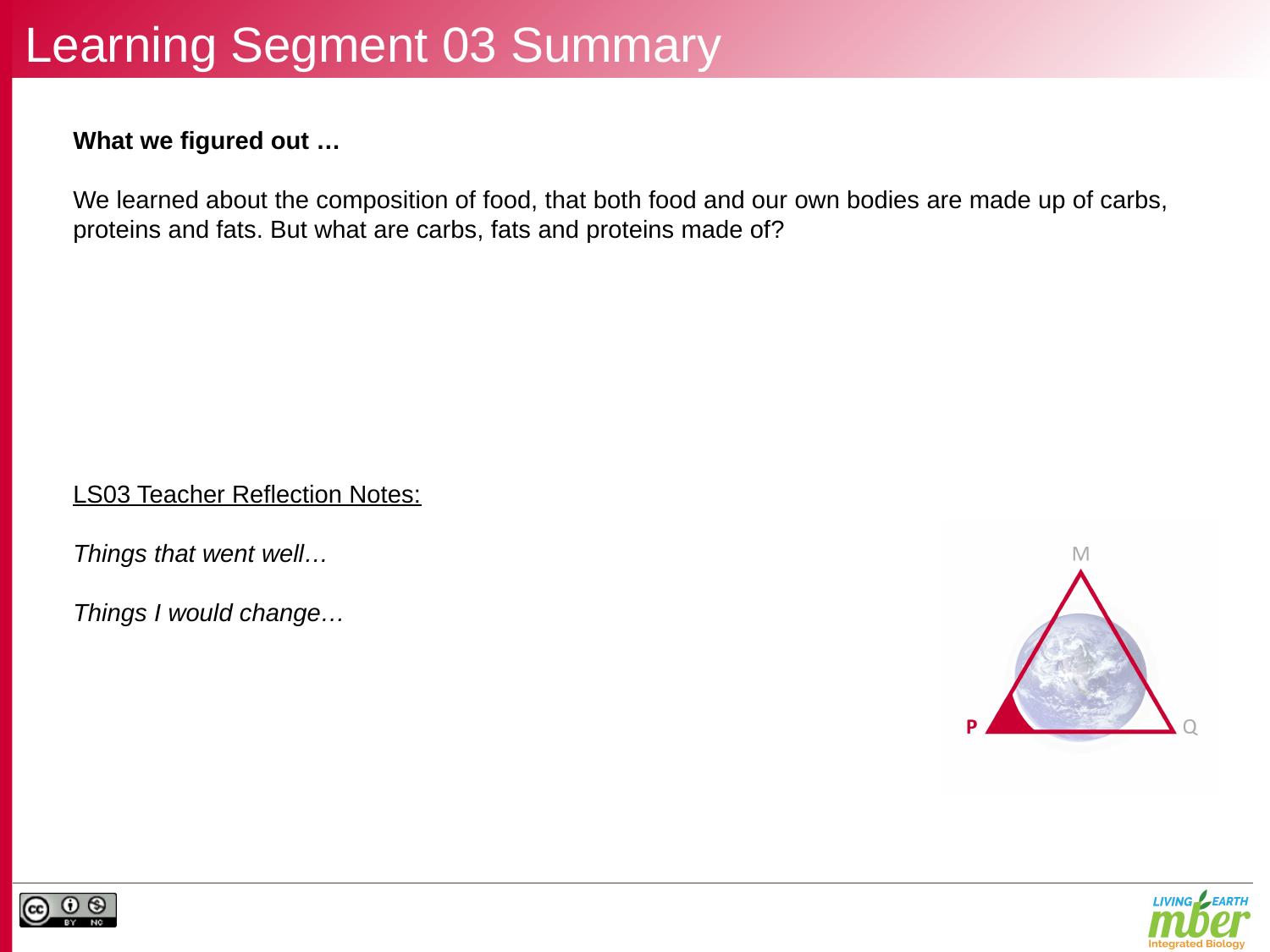

# Learning Segment 03 Summary
What we figured out …

We learned about the composition of food, that both food and our own bodies are made up of carbs, proteins and fats. But what are carbs, fats and proteins made of?
LS03 Teacher Reflection Notes:

Things that went well…

Things I would change…